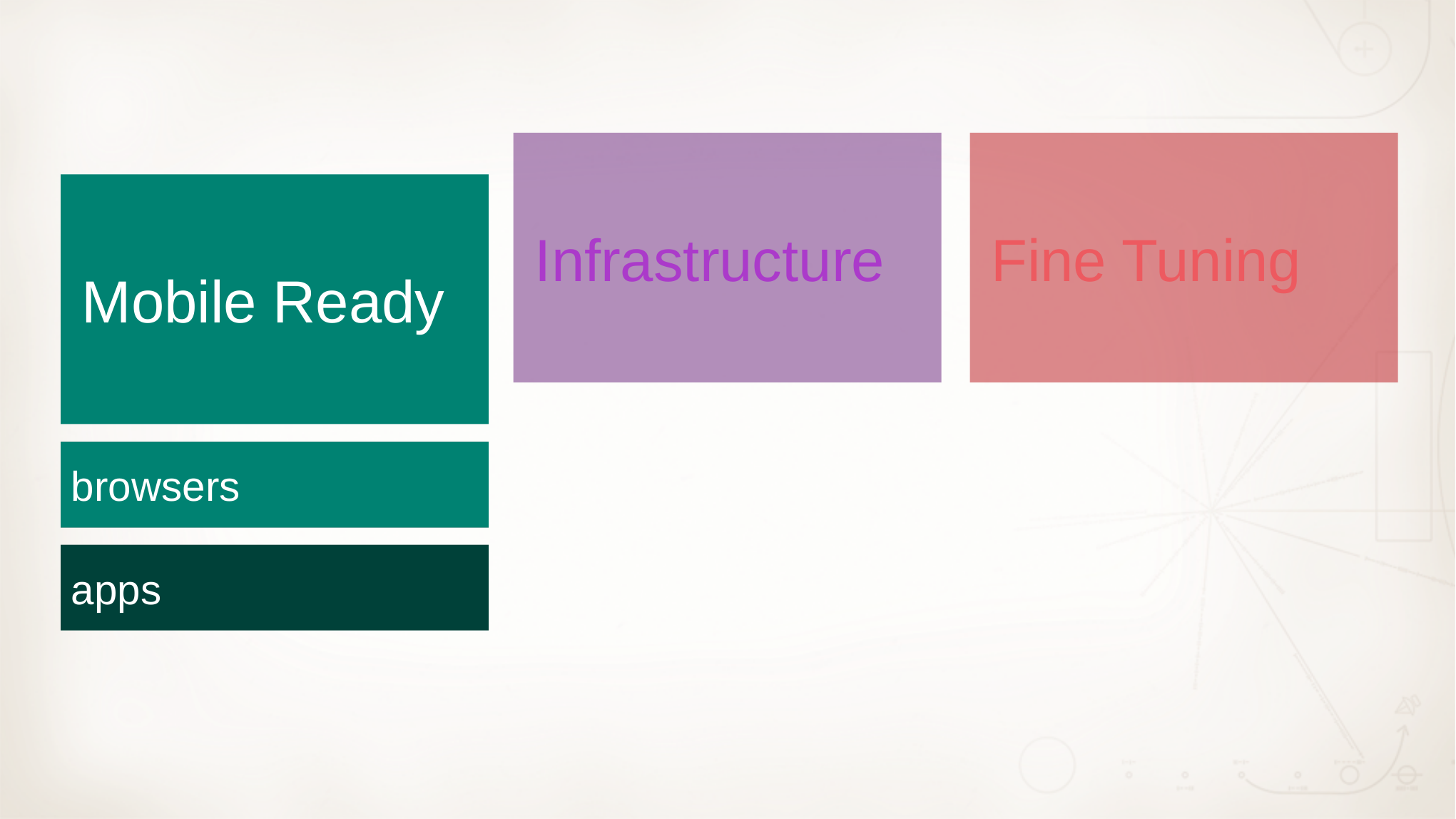

Infrastructure
Fine Tuning
Mobile Ready
apps
browsers
apps